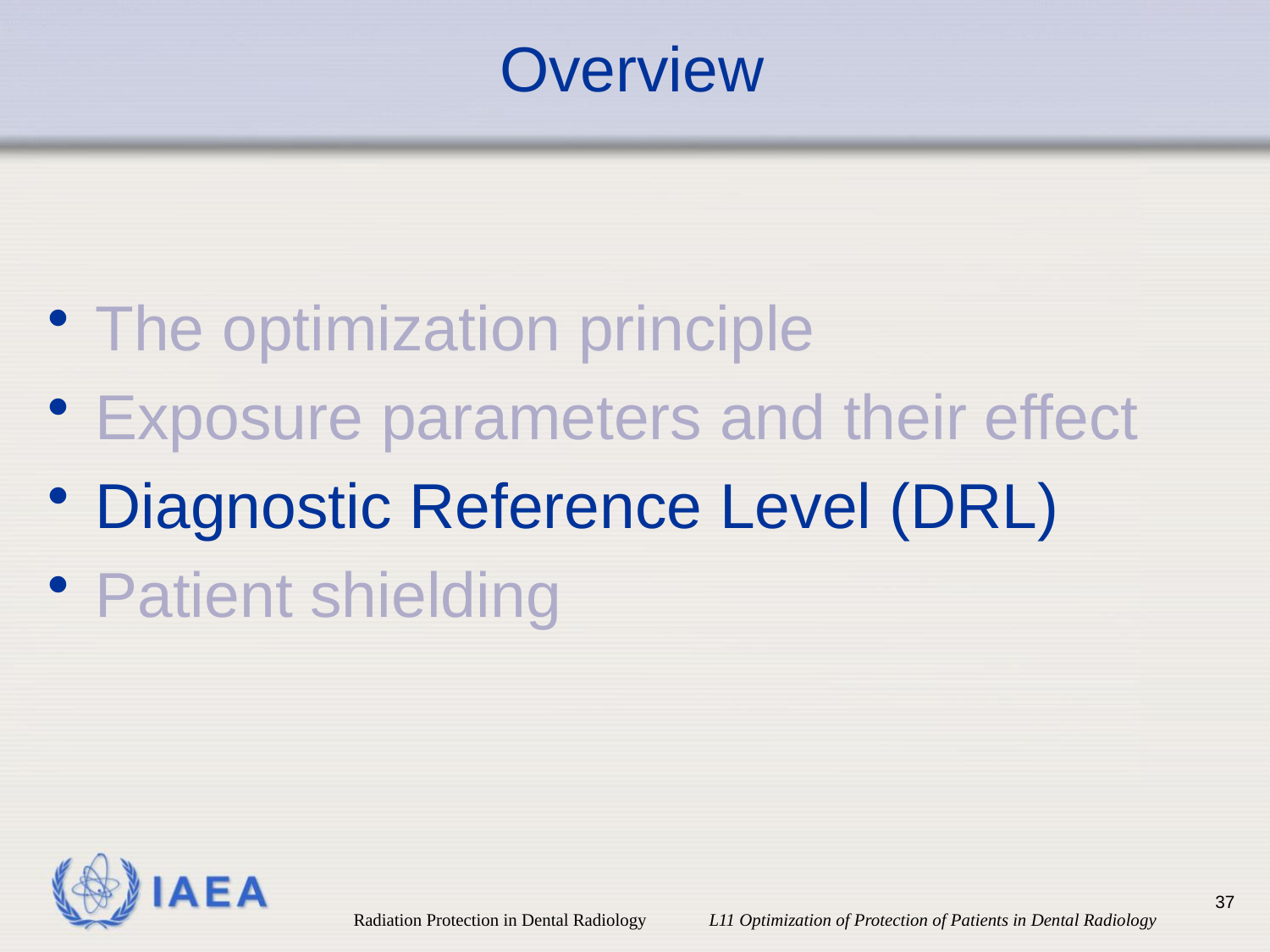

# Overview
The optimization principle
Exposure parameters and their effect
Diagnostic Reference Level (DRL)
Patient shielding

37
Radiation Protection in Dental Radiology              L11 Optimization of Protection of Patients in Dental Radiology